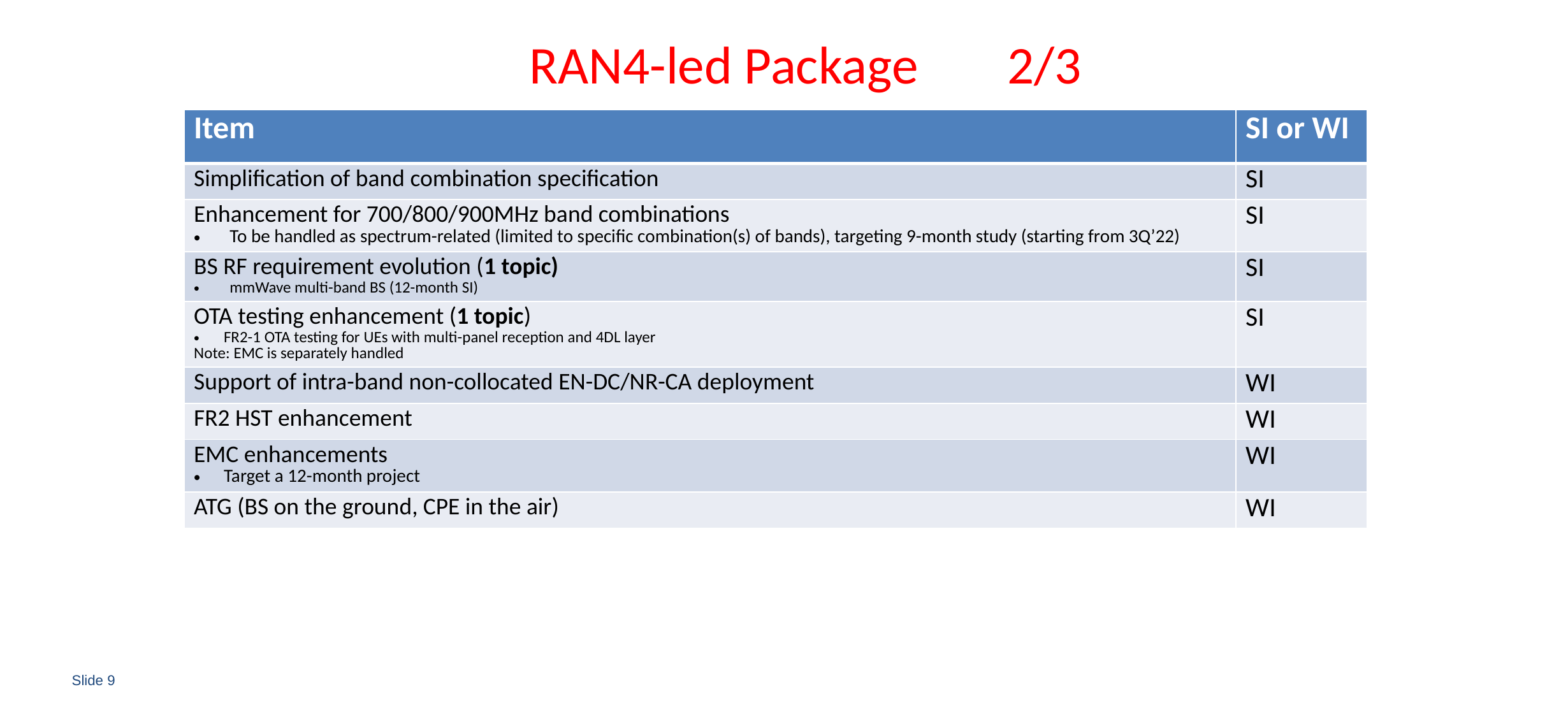

# RAN4-led Package	2/3
| Item | SI or WI |
| --- | --- |
| Simplification of band combination specification | SI |
| Enhancement for 700/800/900MHz band combinations To be handled as spectrum-related (limited to specific combination(s) of bands), targeting 9-month study (starting from 3Q’22) | SI |
| BS RF requirement evolution (1 topic) mmWave multi-band BS (12-month SI) | SI |
| OTA testing enhancement (1 topic) FR2-1 OTA testing for UEs with multi-panel reception and 4DL layer Note: EMC is separately handled | SI |
| Support of intra-band non-collocated EN-DC/NR-CA deployment | WI |
| FR2 HST enhancement | WI |
| EMC enhancements Target a 12-month project | WI |
| ATG (BS on the ground, CPE in the air) | WI |